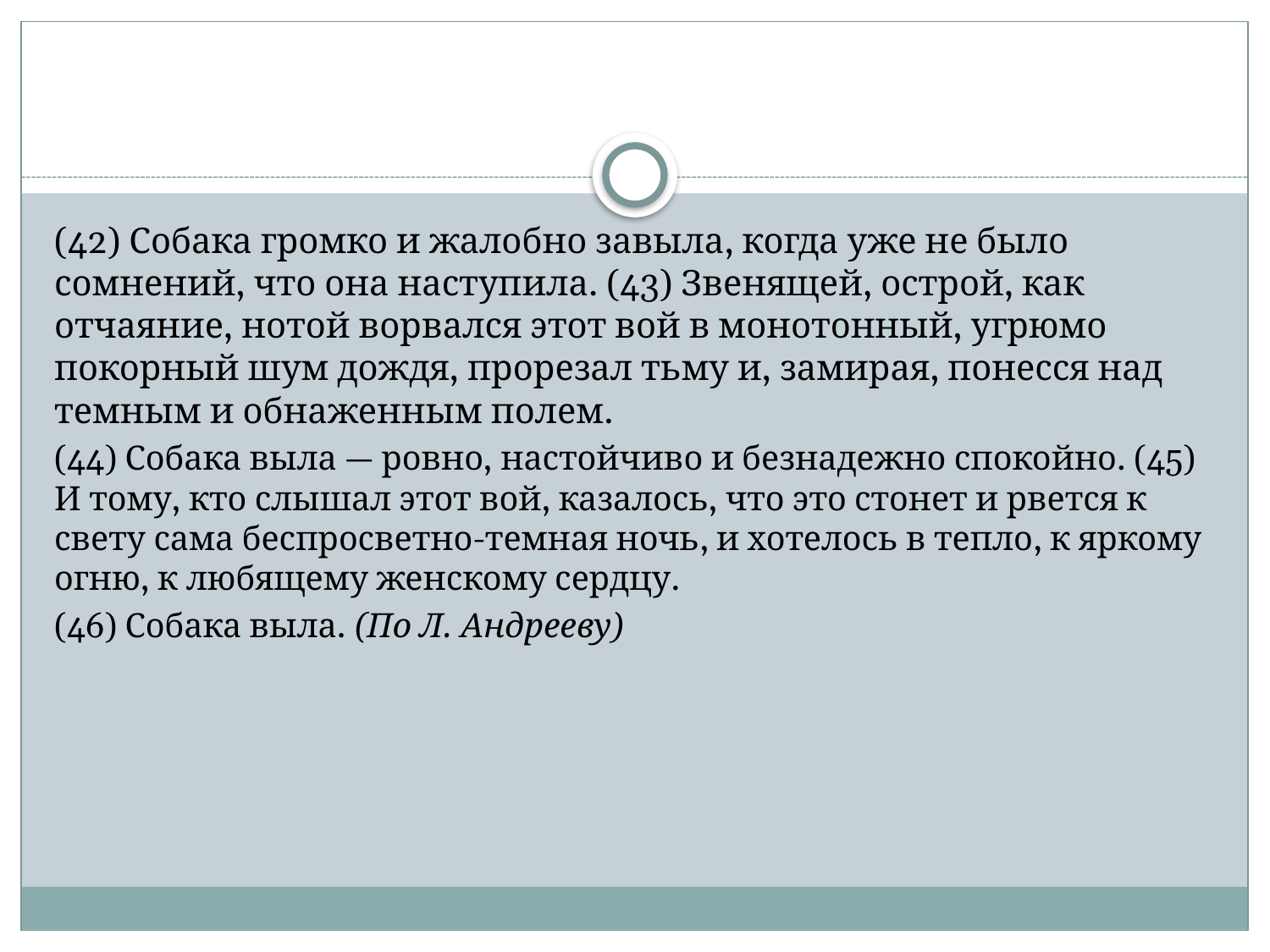

#
(42) Собака громко и жалобно завыла, когда уже не было сомнений, что она наступила. (43) Звенящей, острой, как отчаяние, нотой ворвался этот вой в моно­тонный, угрюмо покорный шум дождя, прорезал тьму и, замирая, понесся над темным и обнаженным полем.
(44) Собака выла — ровно, настойчиво и безнадежно спокойно. (45) И тому, кто слышал этот вой, казалось, что это стонет и рвется к свету сама беспросветно-тем­ная ночь, и хотелось в тепло, к яркому огню, к любяще­му женскому сердцу.
(46) Собака выла. (По Л. Андрееву)